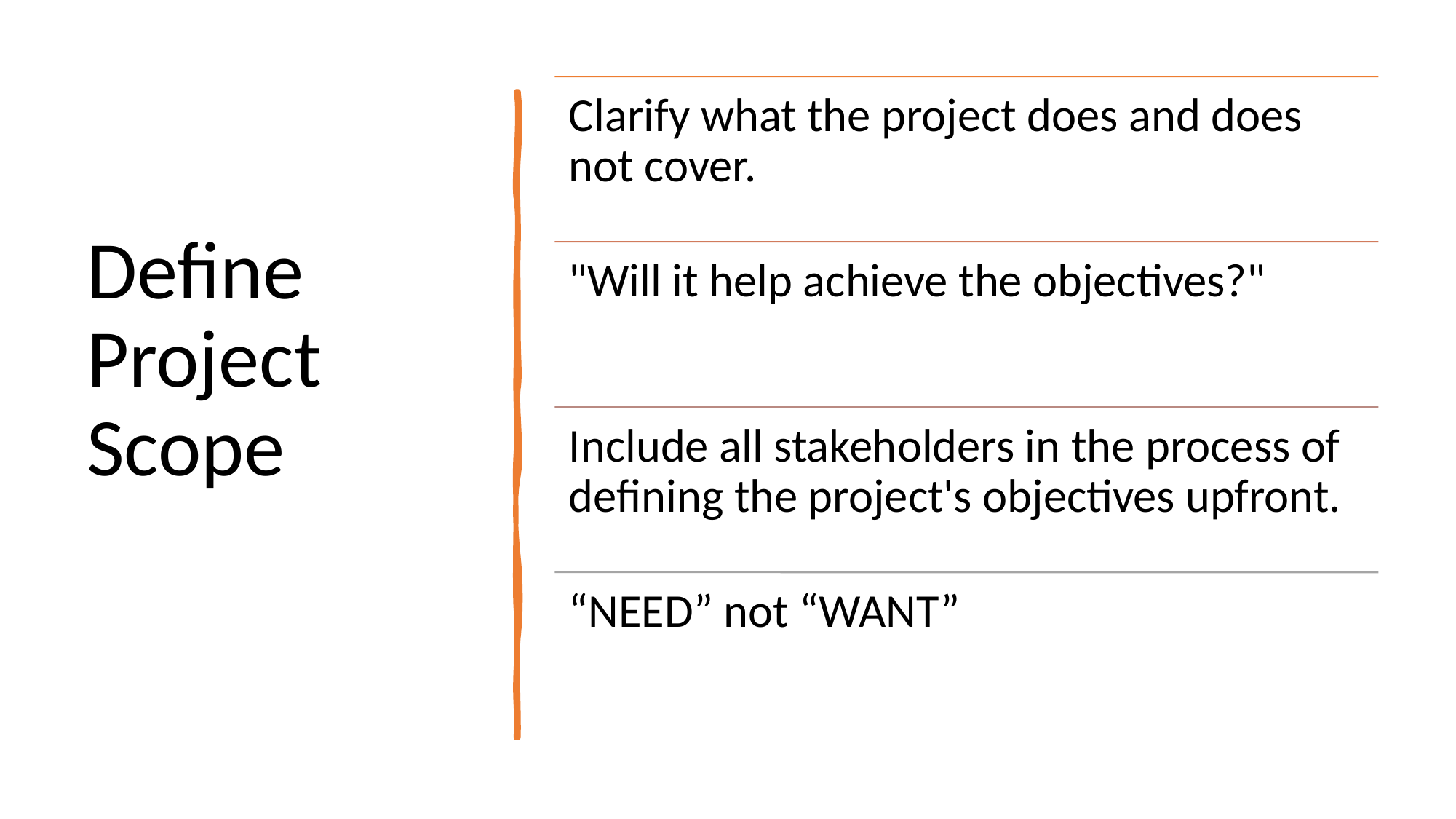

Clarify what the project does and does not cover.
"Will it help achieve the objectives?"
Include all stakeholders in the process of defining the project's objectives upfront.
“NEED” not “WANT”
# Define Project Scope